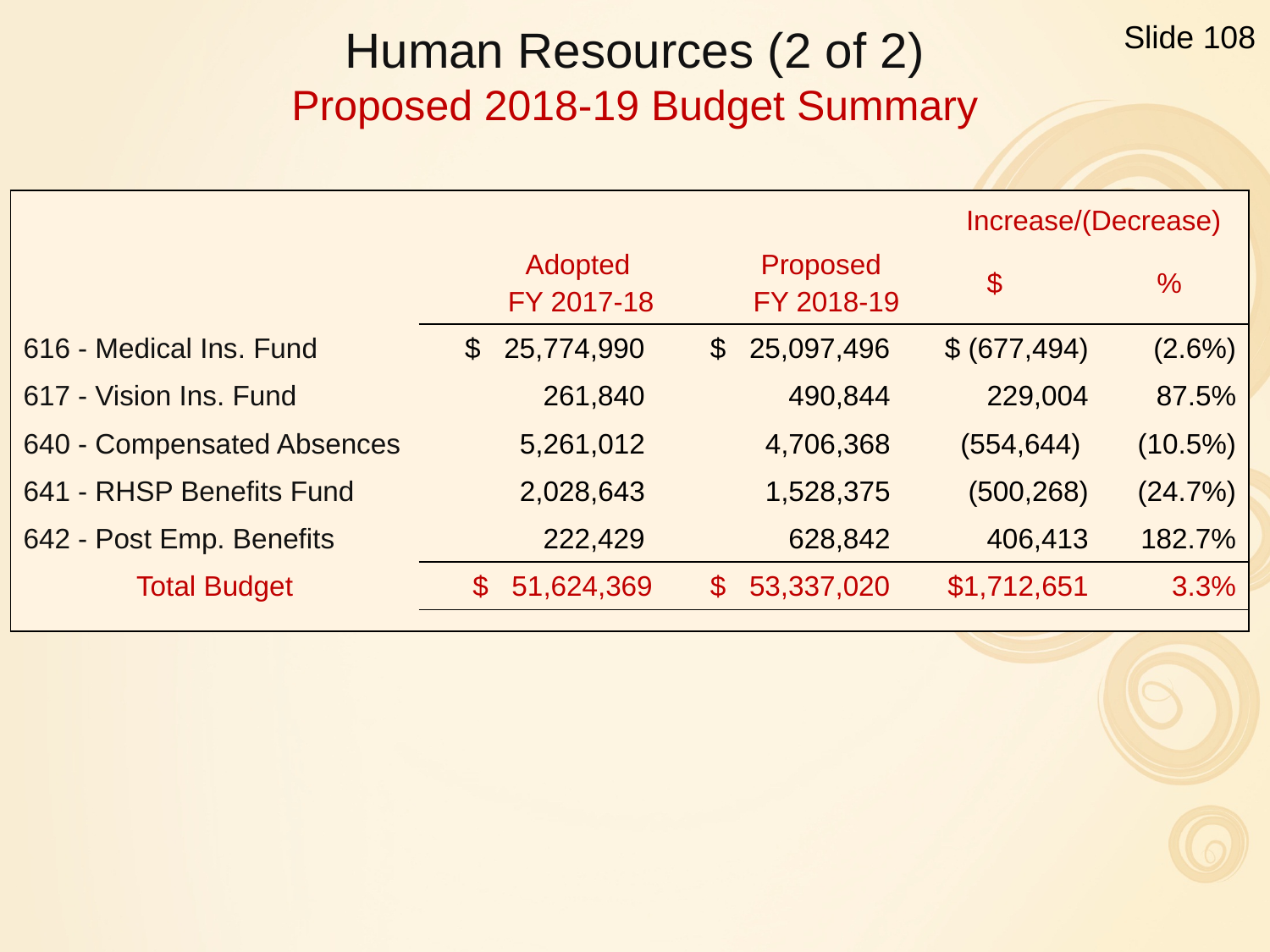

Slide 108
# Human Resources (2 of 2) Proposed 2018-19 Budget Summary
|  | Adopted FY 2017-18 | Proposed FY 2018-19 | Increase/(Decrease) |  |
| --- | --- | --- | --- | --- |
|  |  |  | $ | % |
| 616 - Medical Ins. Fund | $ 25,774,990 | $ 25,097,496 | $ (677,494) | (2.6%) |
| 617 - Vision Ins. Fund | 261,840 | 490,844 | 229,004 | 87.5% |
| 640 - Compensated Absences | 5,261,012 | 4,706,368 | (554,644) | (10.5%) |
| 641 - RHSP Benefits Fund | 2,028,643 | 1,528,375 | (500,268) | (24.7%) |
| 642 - Post Emp. Benefits | 222,429 | 628,842 | 406,413 | 182.7% |
| Total Budget | $ 51,624,369 | $ 53,337,020 | $1,712,651 | 3.3% |
|  |  |  |  |  |